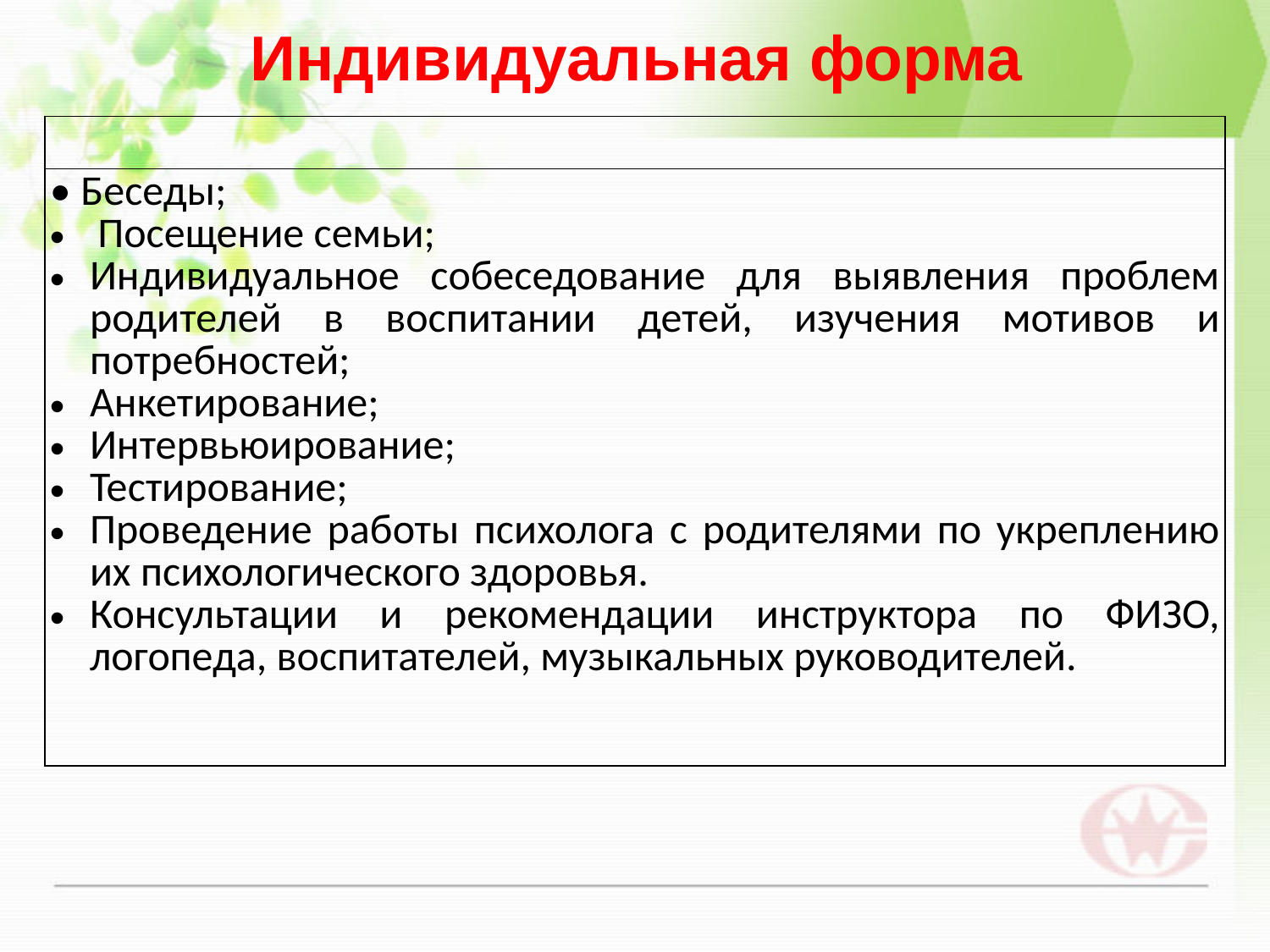

# Индивидуальная форма
|  |
| --- |
| • Беседы; Посещение семьи; Индивидуальное собеседование для выявления проблем родителей в воспитании детей, изучения мотивов и потребностей; Анкетирование; Интервьюирование; Тестирование; Проведение работы психолога с родителями по укреплению их психологического здоровья. Консультации и рекомендации инструктора по ФИЗО, логопеда, воспитателей, музыкальных руководителей. |